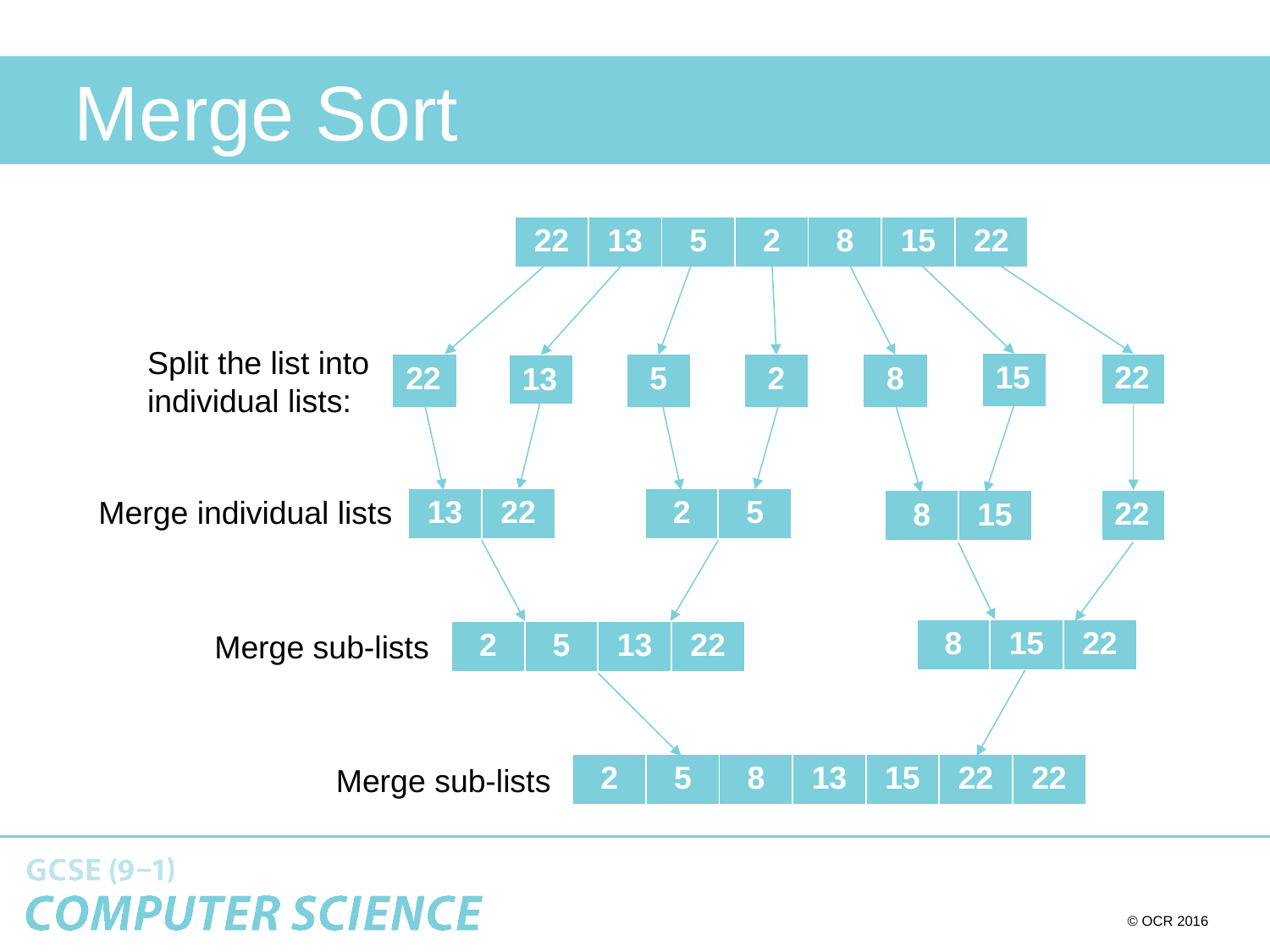

# Merge Sort
| 22 | 13 | 5 | 2 | 8 | 15 | 22 |
| --- | --- | --- | --- | --- | --- | --- |
Split the list into individual lists:
| 15 |
| --- |
| 22 |
| --- |
| 22 |
| --- |
| 5 |
| --- |
| 8 |
| --- |
| 2 |
| --- |
| 13 |
| --- |
Merge individual lists
| 13 | 22 |
| --- | --- |
| 2 | 5 |
| --- | --- |
| 22 |
| --- |
| 8 | 15 |
| --- | --- |
| 8 | 15 | 22 |
| --- | --- | --- |
Merge sub-lists
| 2 | 5 | 13 | 22 |
| --- | --- | --- | --- |
| 2 | 5 | 8 | 13 | 15 | 22 | 22 |
| --- | --- | --- | --- | --- | --- | --- |
Merge sub-lists